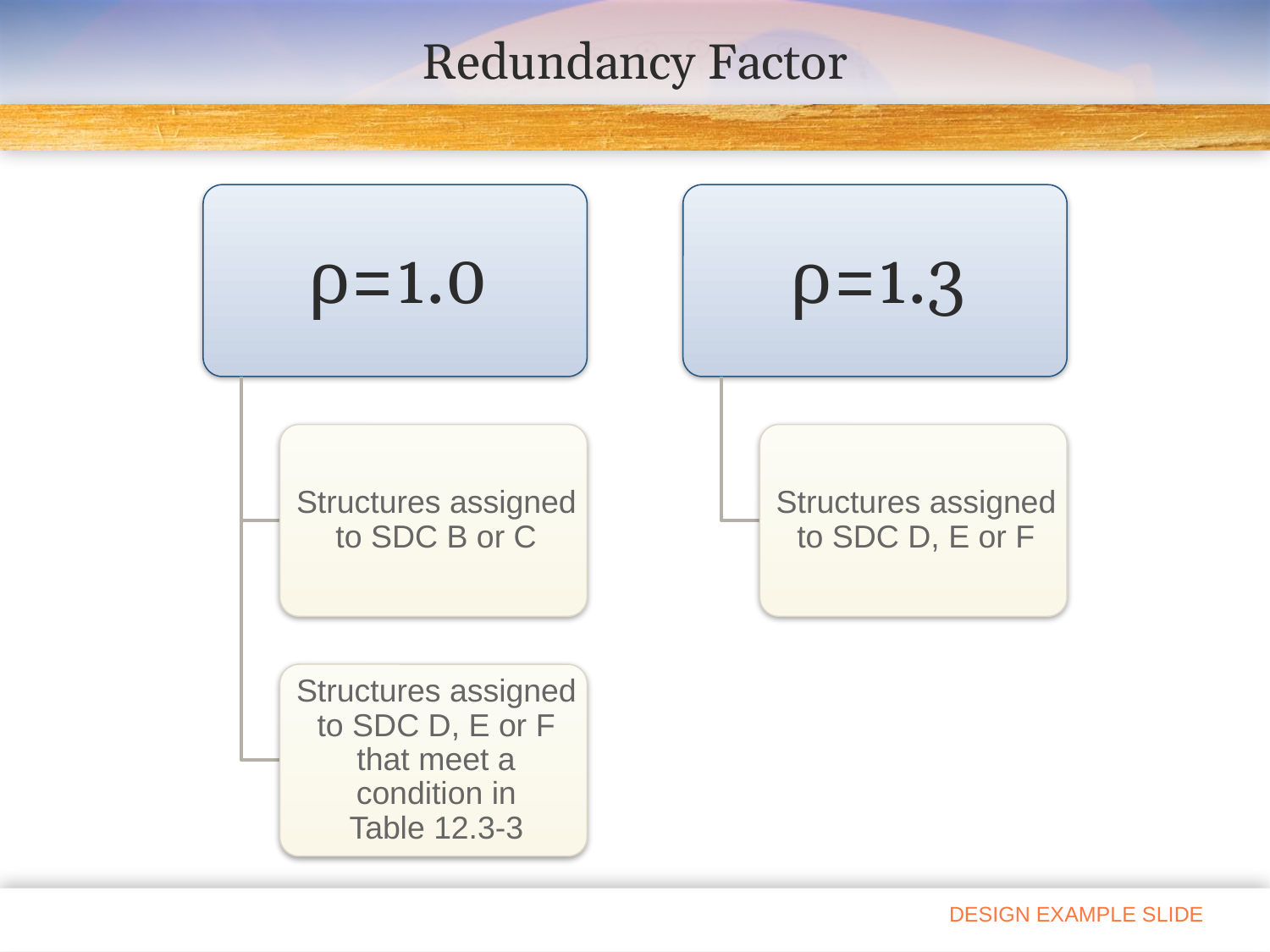

# Redundancy Factor
ρ=1.0
Structures assigned to SDC B or C
Structures assigned to SDC D, E or F that meet a condition in
Table 12.3-3
ρ=1.3
Structures assigned to SDC D, E or F
DESIGN EXAMPLE SLIDE